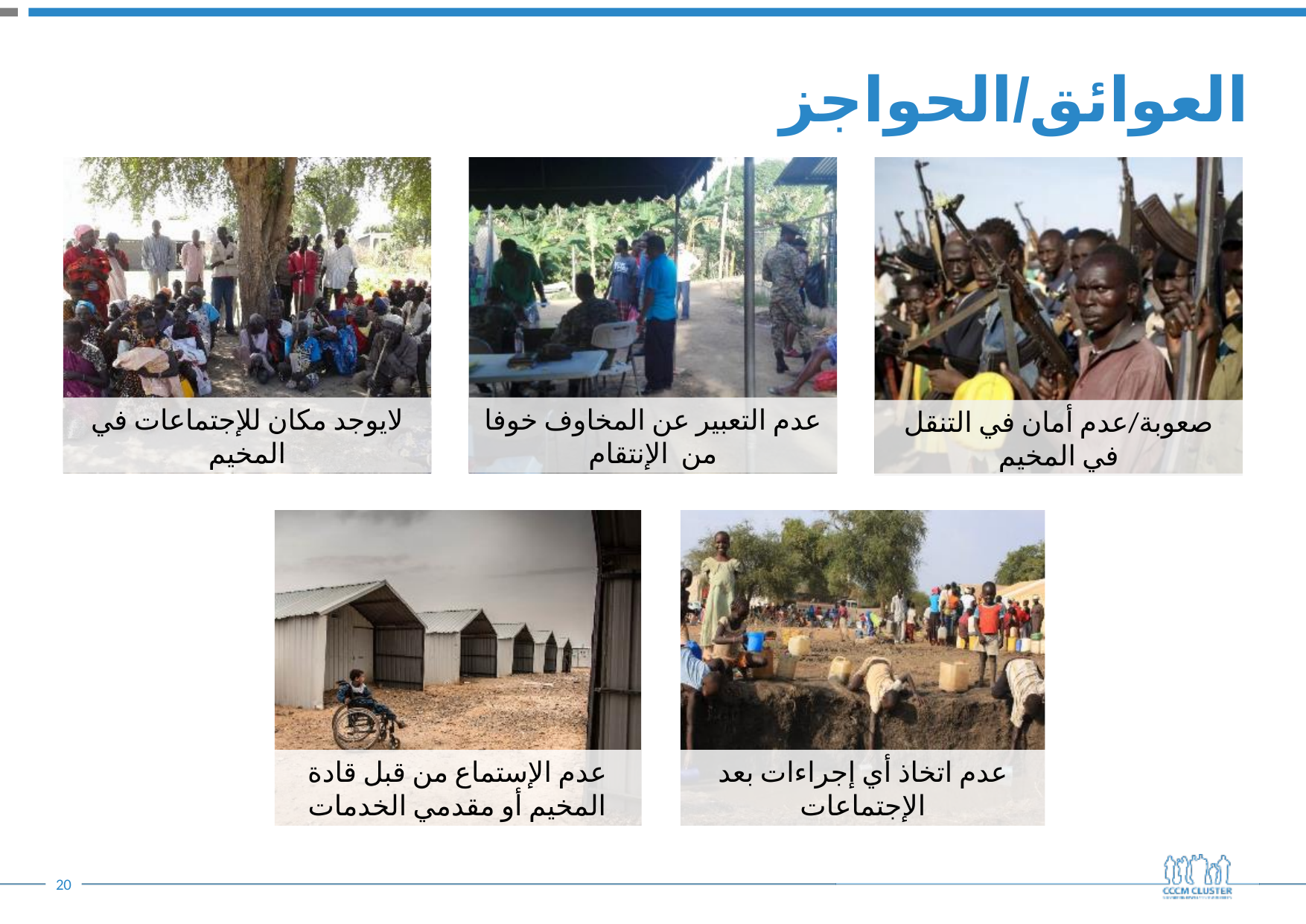

# العوائق/الحواجز

لايوجد مكان للإجتماعات في المخيم

عدم التعبير عن المخاوف خوفا من  الإنتقام

صعوبة/عدم أمان في التنقل في المخيم

عدم الإستماع من قبل قادة المخيم أو مقدمي الخدمات

عدم اتخاذ أي إجراءات بعد الإجتماعات